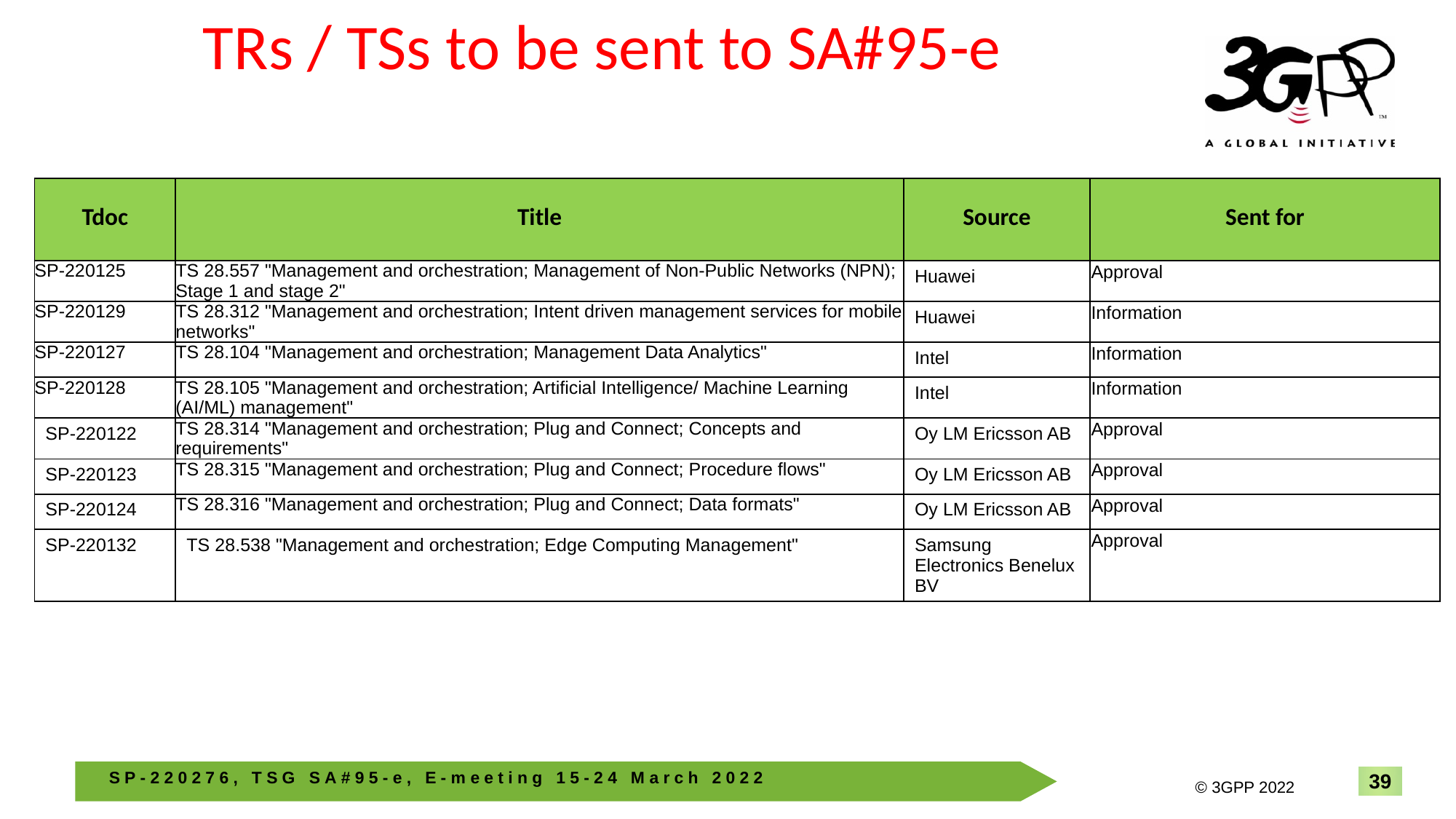

# TRs / TSs to be sent to SA#95-e
| Tdoc | Title | Source | Sent for |
| --- | --- | --- | --- |
| SP-220125 | TS 28.557 "Management and orchestration; Management of Non-Public Networks (NPN); Stage 1 and stage 2" | Huawei | Approval |
| SP-220129 | TS 28.312 "Management and orchestration; Intent driven management services for mobile networks" | Huawei | Information |
| SP-220127 | TS 28.104 "Management and orchestration; Management Data Analytics" | Intel | Information |
| SP-220128 | TS 28.105 "Management and orchestration; Artificial Intelligence/ Machine Learning (AI/ML) management" | Intel | Information |
| SP-220122 | TS 28.314 "Management and orchestration; Plug and Connect; Concepts and requirements" | Oy LM Ericsson AB | Approval |
| SP-220123 | TS 28.315 "Management and orchestration; Plug and Connect; Procedure flows" | Oy LM Ericsson AB | Approval |
| SP-220124 | TS 28.316 "Management and orchestration; Plug and Connect; Data formats" | Oy LM Ericsson AB | Approval |
| SP-220132 | TS 28.538 "Management and orchestration; Edge Computing Management" | Samsung Electronics Benelux BV | Approval |